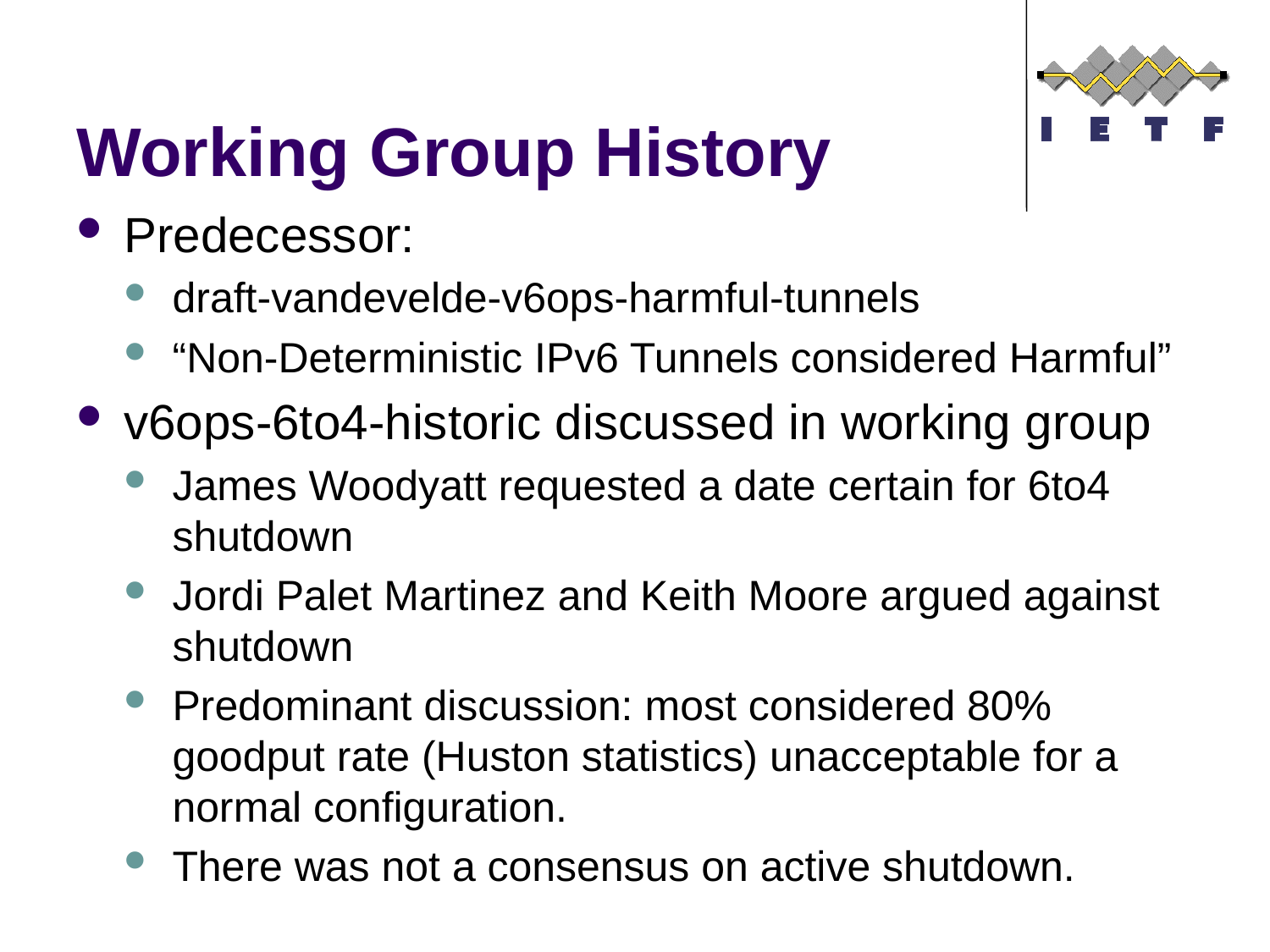

# Working Group History
Predecessor:
draft-vandevelde-v6ops-harmful-tunnels
“Non-Deterministic IPv6 Tunnels considered Harmful”
v6ops-6to4-historic discussed in working group
James Woodyatt requested a date certain for 6to4 shutdown
Jordi Palet Martinez and Keith Moore argued against shutdown
Predominant discussion: most considered 80% goodput rate (Huston statistics) unacceptable for a normal configuration.
There was not a consensus on active shutdown.